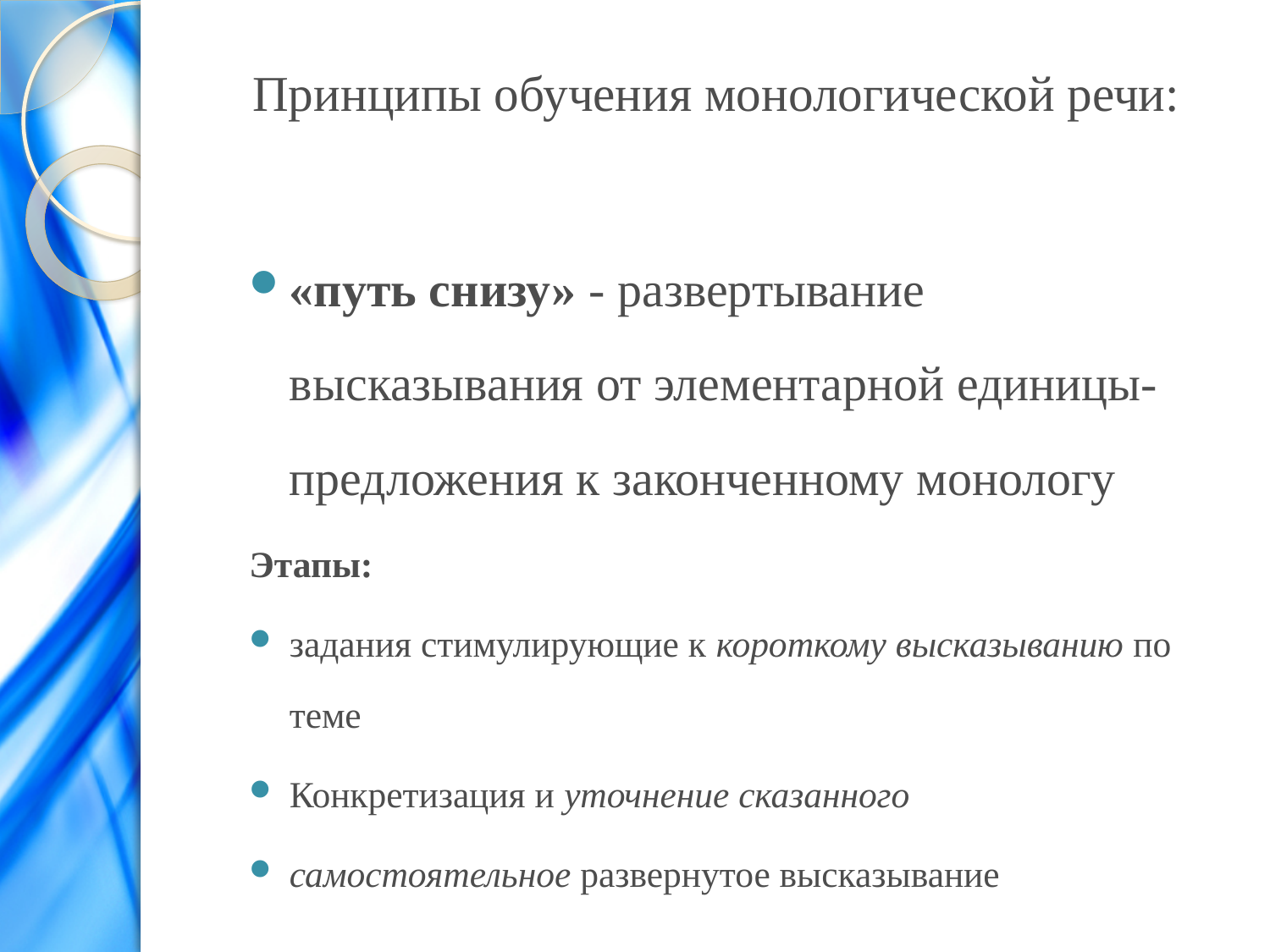

# Принципы обучения монологической речи:
«путь снизу» - развертывание высказывания от элементарной единицы-предложения к законченному монологу
Этапы:
задания стимулирующие к короткому высказыванию по теме
Конкретизация и уточнение сказанного
самостоятельное развернутое высказывание